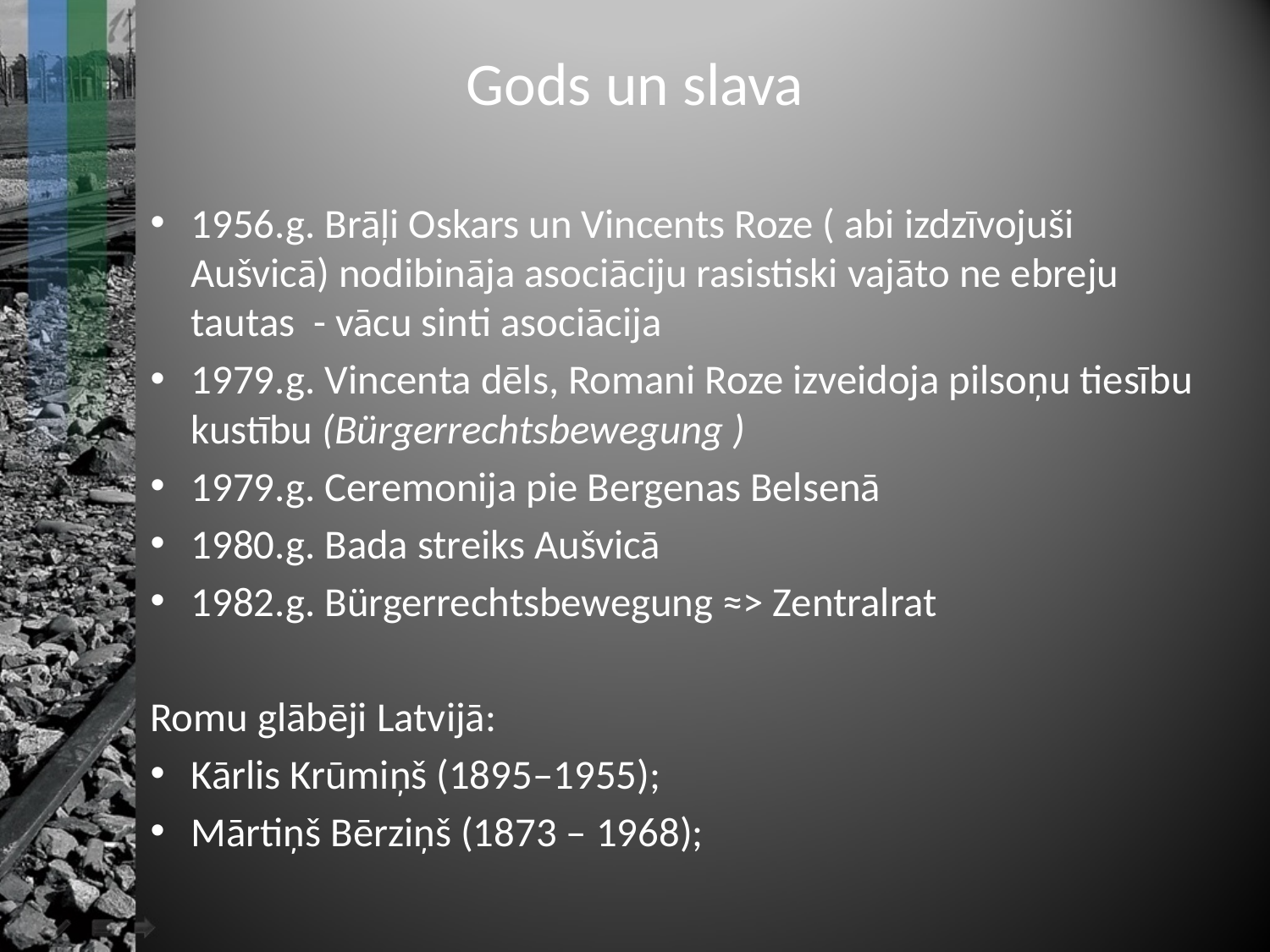

# Gods un slava
1956.g. Brāļi Oskars un Vincents Roze ( abi izdzīvojuši Aušvicā) nodibināja asociāciju rasistiski vajāto ne ebreju tautas  - vācu sinti asociācija
1979.g. Vincenta dēls, Romani Roze izveidoja pilsoņu tiesību kustību (Bürgerrechtsbewegung )
1979.g. Ceremonija pie Bergenas Belsenā
1980.g. Bada streiks Aušvicā
1982.g. Bürgerrechtsbewegung ≈> Zentralrat

Romu glābēji Latvijā:
Kārlis Krūmiņš (1895–1955);
Mārtiņš Bērziņš (1873 – 1968);